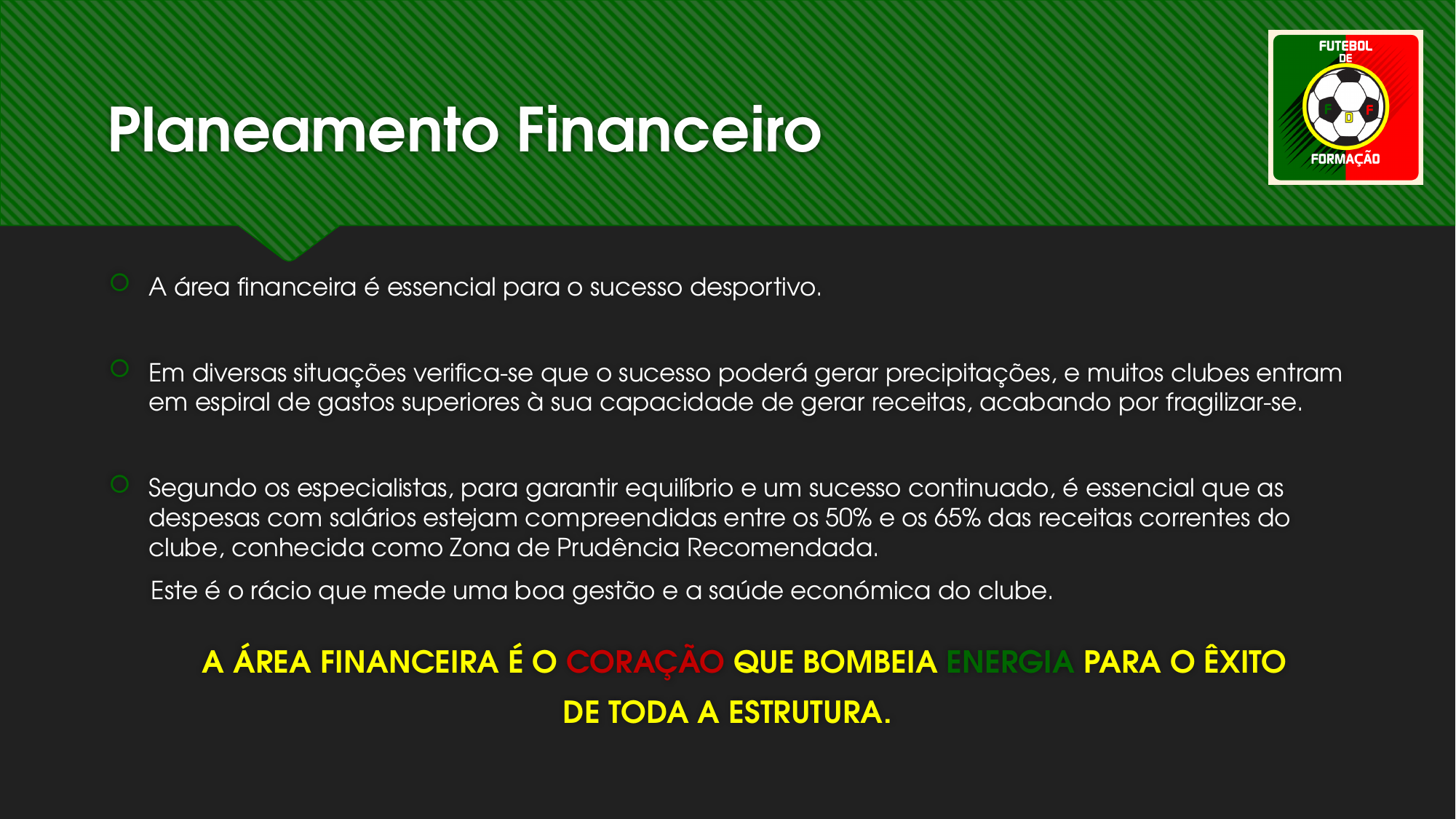

# Planeamento Financeiro
A área financeira é essencial para o sucesso desportivo.

Em diversas situações verifica-se que o sucesso poderá gerar precipitações, e muitos clubes entram em espiral de gastos superiores à sua capacidade de gerar receitas, acabando por fragilizar-se.

Segundo os especialistas, para garantir equilíbrio e um sucesso continuado, é essencial que as despesas com salários estejam compreendidas entre os 50% e os 65% das receitas correntes do clube, conhecida como Zona de Prudência Recomendada.
	Este é o rácio que mede uma boa gestão e a saúde económica do clube.

	A área financeira É o coração que bombeia energia para o êxito
de toda a estrutura.